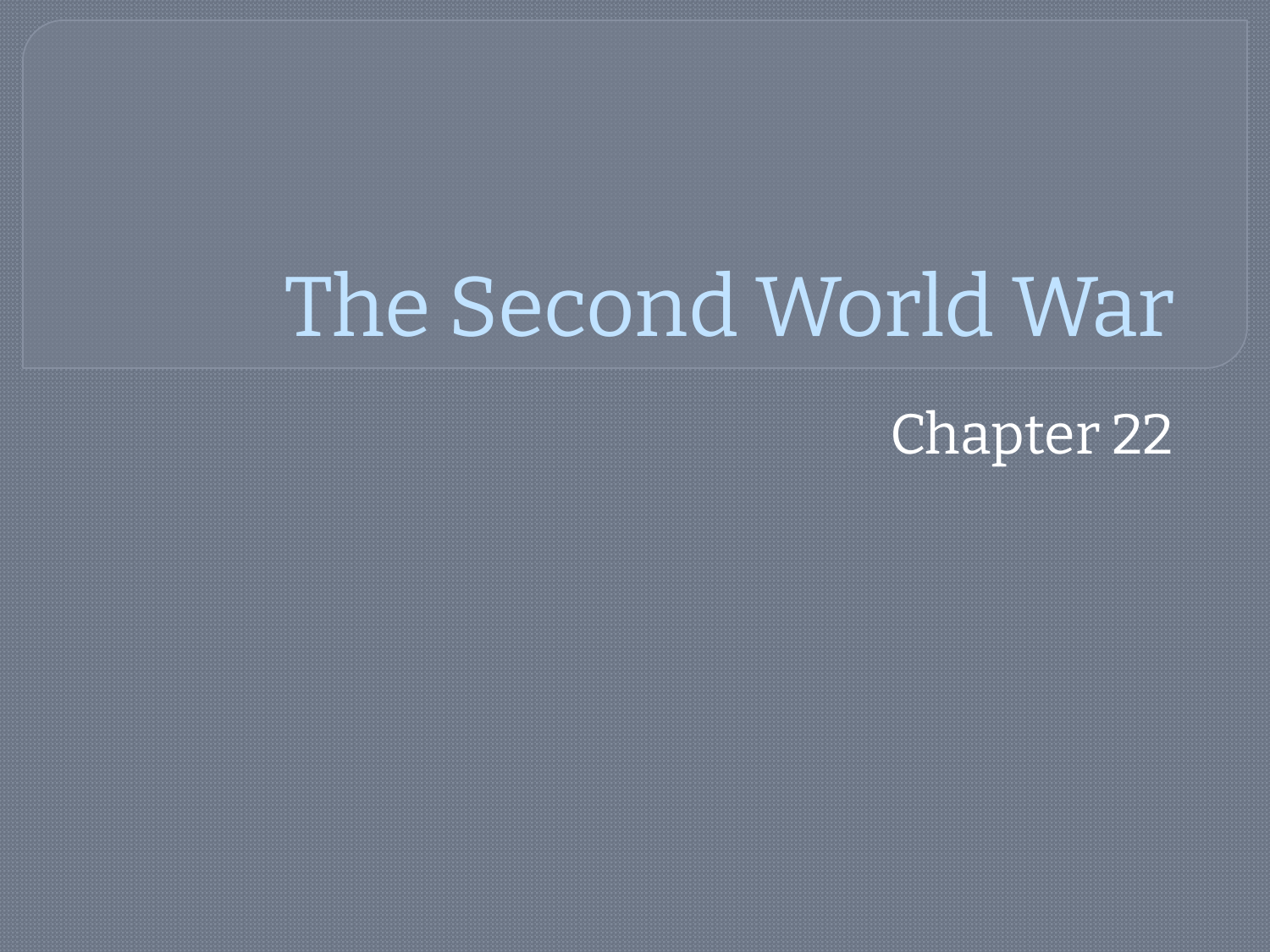

# The Second World War
Chapter 22